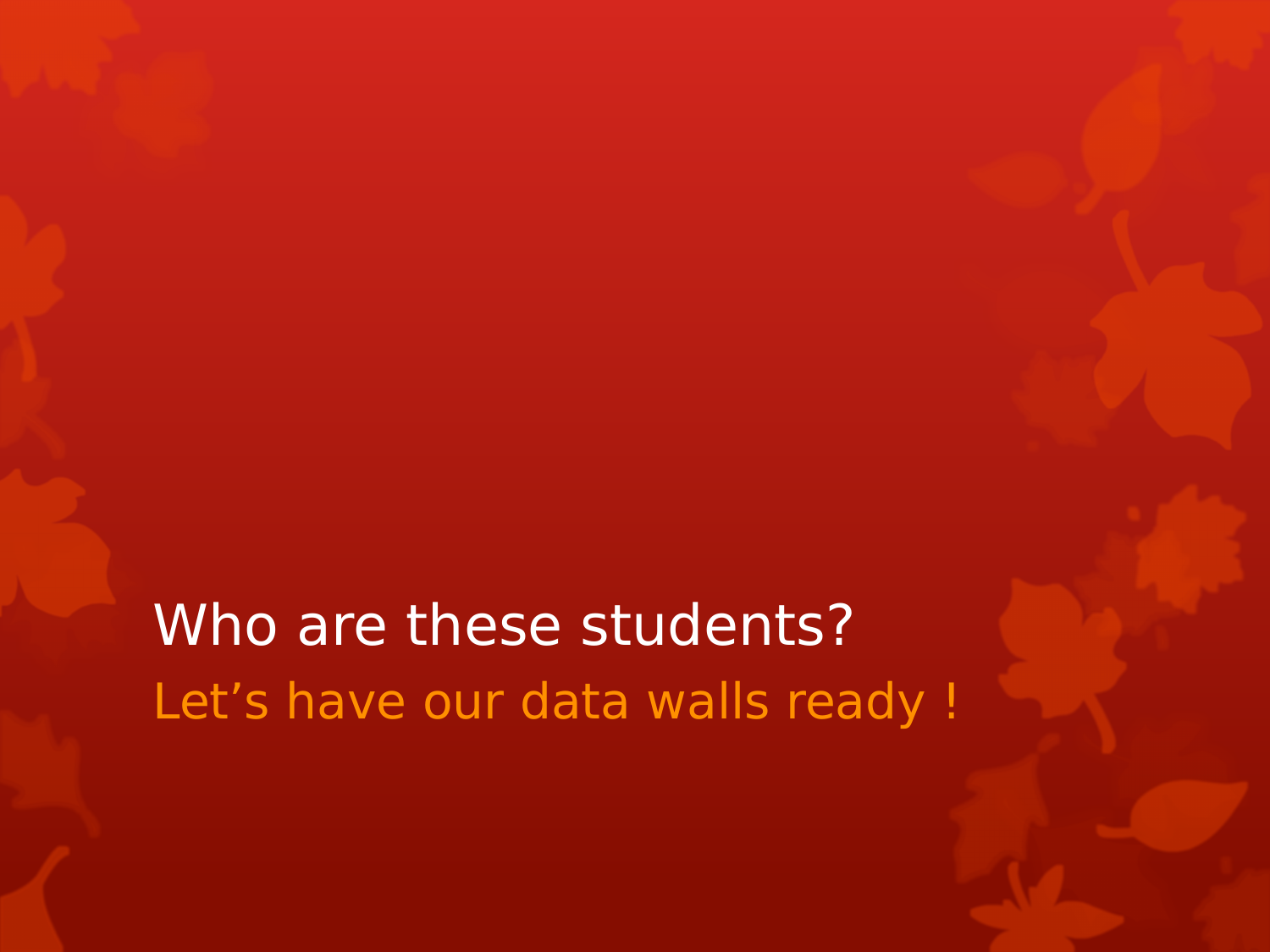

# Who are these students?
Let’s have our data walls ready !